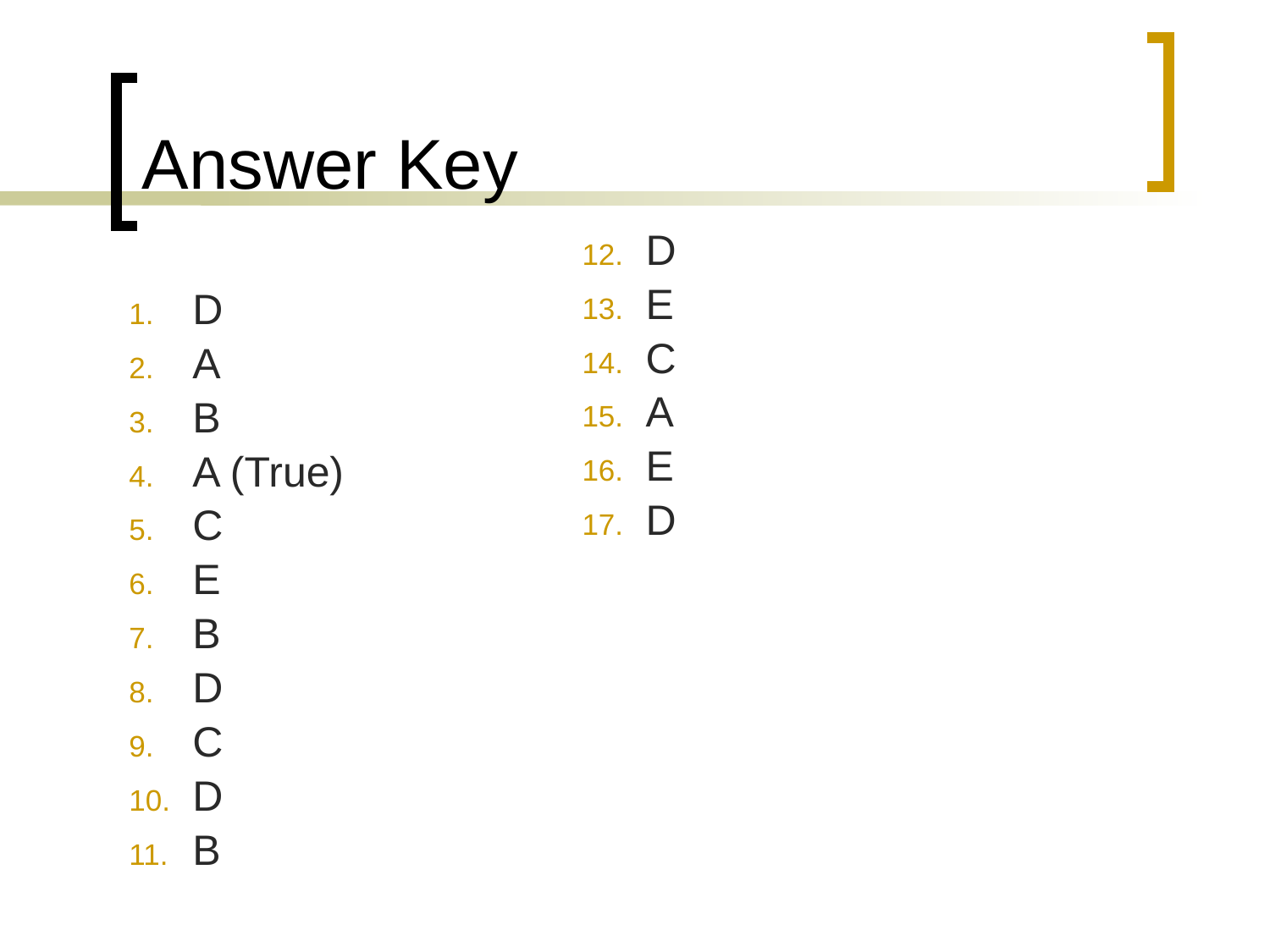

# Answer Key

D
A
B
A (True)
C
E
B
D
C
D
B
D
E
C
A
E
D